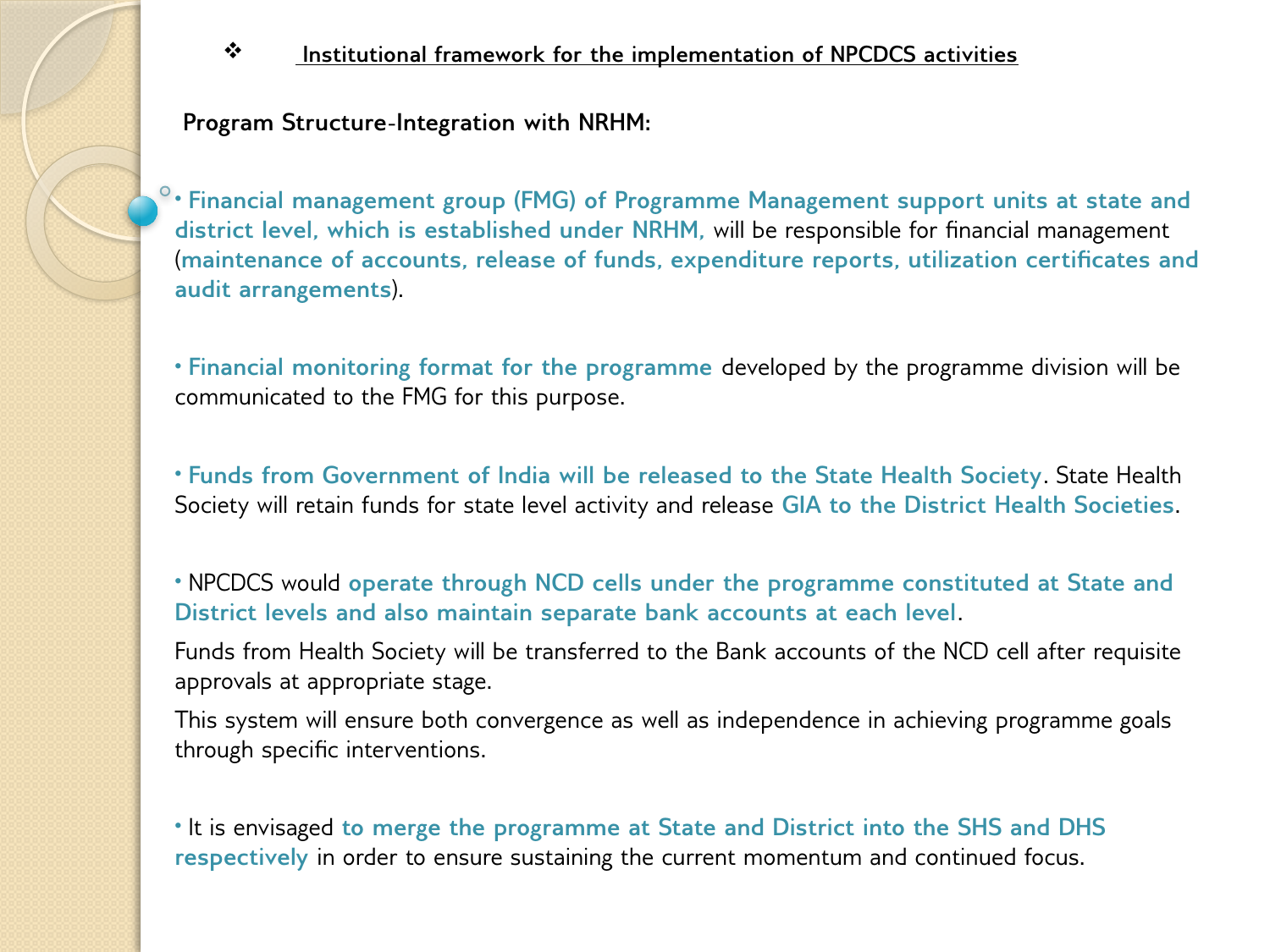

# Institutional framework for the implementation of NPCDCS activities
 Program Structure-Integration with NRHM:

 Financial management group (FMG) of Programme Management support units at state and district level, which is established under NRHM, will be responsible for financial management (maintenance of accounts, release of funds, expenditure reports, utilization certificates and audit arrangements).

 Financial monitoring format for the programme developed by the programme division will be communicated to the FMG for this purpose.

 Funds from Government of India will be released to the State Health Society. State Health Society will retain funds for state level activity and release GIA to the District Health Societies.

 NPCDCS would operate through NCD cells under the programme constituted at State and District levels and also maintain separate bank accounts at each level.
Funds from Health Society will be transferred to the Bank accounts of the NCD cell after requisite approvals at appropriate stage.
This system will ensure both convergence as well as independence in achieving programme goals through specific interventions.

 It is envisaged to merge the programme at State and District into the SHS and DHS respectively in order to ensure sustaining the current momentum and continued focus.